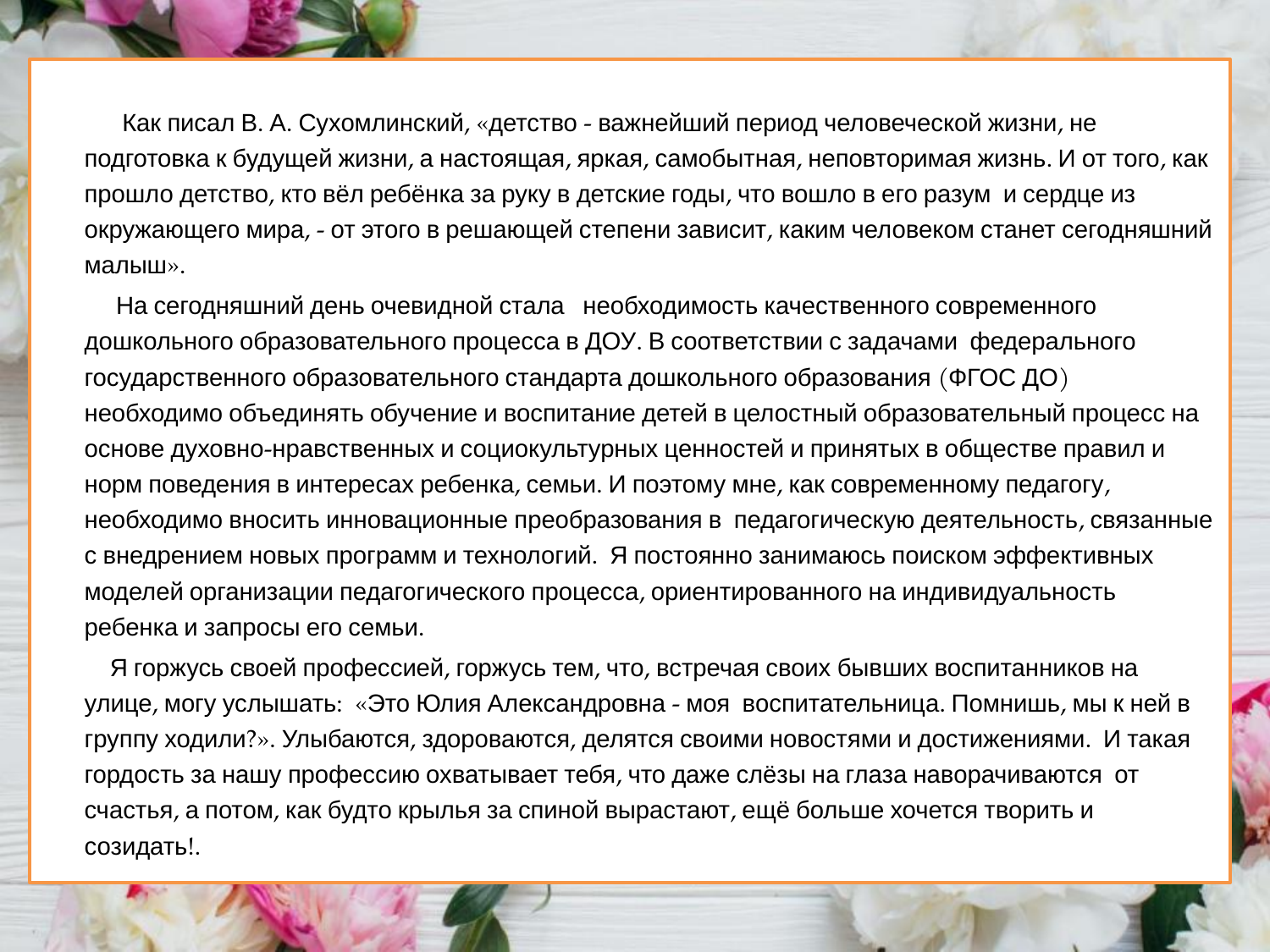

#

             Как писал В. А. Сухомлинский, «детство - важнейший период человеческой жизни, не подготовка к будущей жизни, а настоящая, яркая, самобытная, неповторимая жизнь. И от того, как прошло детство, кто вёл ребёнка за руку в детские годы, что вошло в его разум  и сердце из окружающего мира, - от этого в решающей степени зависит, каким человеком станет сегодняшний малыш».
            На сегодняшний день очевидной стала   необходимость качественного современного дошкольного образовательного процесса в ДОУ. В соответствии с задачами  федерального государственного образовательного стандарта дошкольного образования (ФГОС ДО) необходимо объединять обучение и воспитание детей в целостный образовательный процесс на основе духовно-нравственных и социокультурных ценностей и принятых в обществе правил и норм поведения в интересах ребенка, семьи. И поэтому мне, как современному педагогу, необходимо вносить инновационные преобразования в  педагогическую деятельность, связанные с внедрением новых программ и технологий.  Я постоянно занимаюсь поиском эффективных моделей организации педагогического процесса, ориентированного на индивидуальность ребенка и запросы его семьи.
           Я горжусь своей профессией, горжусь тем, что, встречая своих бывших воспитанников на улице, могу услышать:  «Это Юлия Александровна - моя  воспитательница. Помнишь, мы к ней в группу ходили?». Улыбаются, здороваются, делятся своими новостями и достижениями.  И такая гордость за нашу профессию охватывает тебя, что даже слёзы на глаза наворачиваются  от счастья, а потом, как будто крылья за спиной вырастают, ещё больше хочется творить и созидать!.